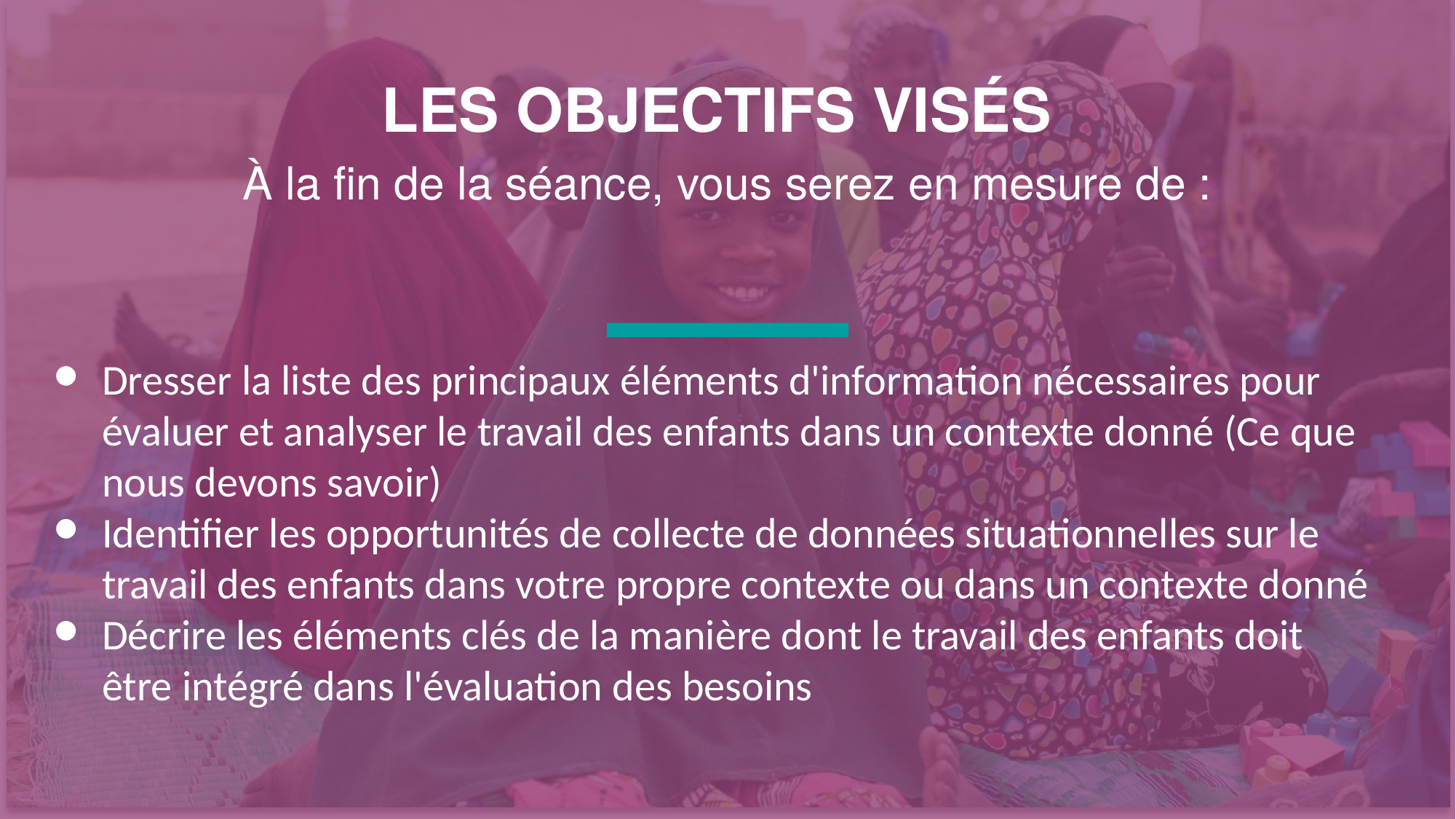

LES OBJECTIFS VISÉS
À la fin de la séance, vous serez en mesure de :
Dresser la liste des principaux éléments d'information nécessaires pour évaluer et analyser le travail des enfants dans un contexte donné (Ce que nous devons savoir)
Identifier les opportunités de collecte de données situationnelles sur le travail des enfants dans votre propre contexte ou dans un contexte donné
Décrire les éléments clés de la manière dont le travail des enfants doit être intégré dans l'évaluation des besoins